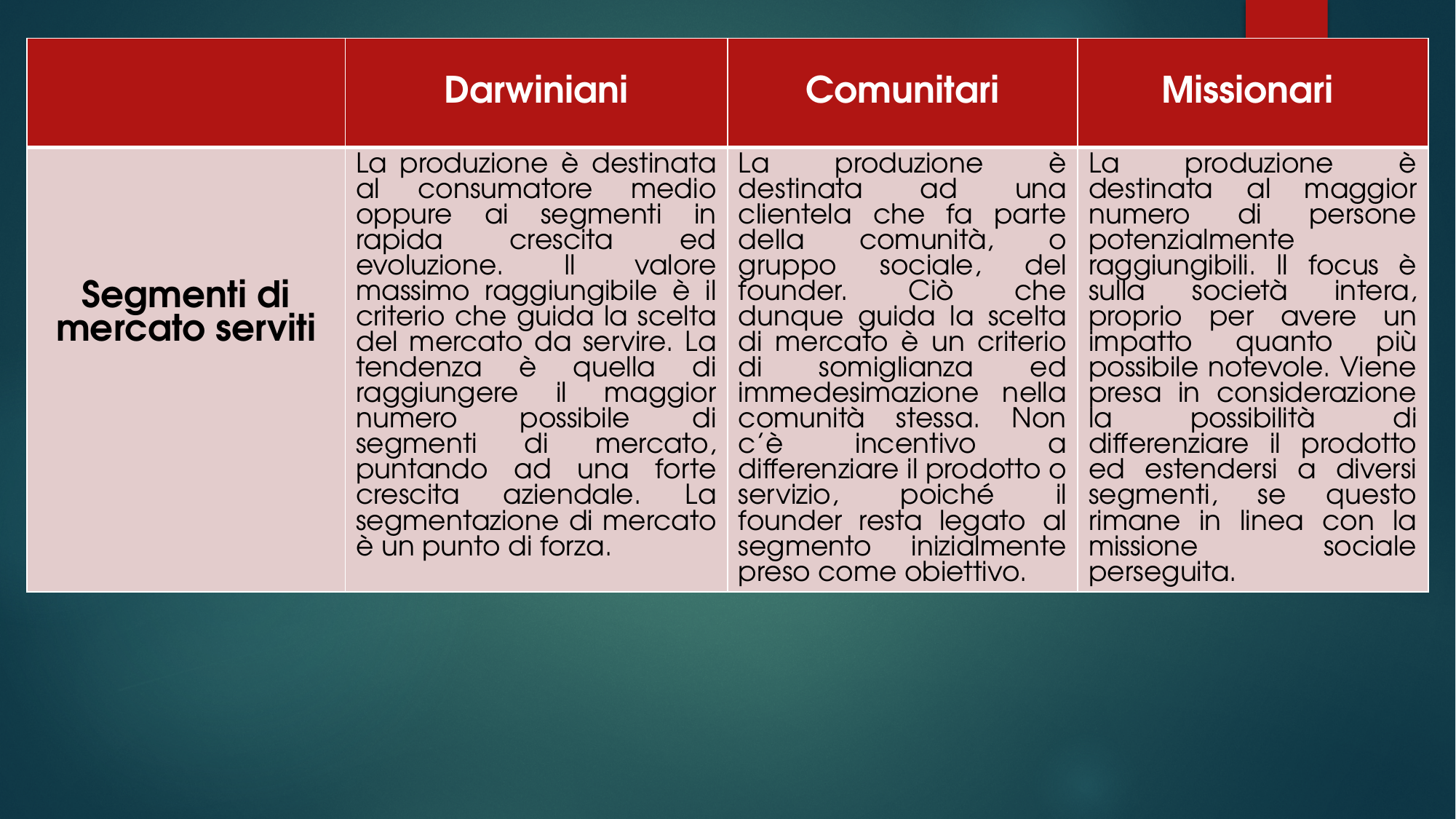

|  | Darwiniani | Comunitari | Missionari |
| --- | --- | --- | --- |
| Segmenti di mercato serviti | La produzione è destinata al consumatore medio oppure ai segmenti in rapida crescita ed evoluzione. Il valore massimo raggiungibile è il criterio che guida la scelta del mercato da servire. La tendenza è quella di raggiungere il maggior numero possibile di segmenti di mercato, puntando ad una forte crescita aziendale. La segmentazione di mercato è un punto di forza. | La produzione è destinata ad una clientela che fa parte della comunità, o gruppo sociale, del founder. Ciò che dunque guida la scelta di mercato è un criterio di somiglianza ed immedesimazione nella comunità stessa. Non c’è incentivo a differenziare il prodotto o servizio, poiché il founder resta legato al segmento inizialmente preso come obiettivo. | La produzione è destinata al maggior numero di persone potenzialmente raggiungibili. Il focus è sulla società intera, proprio per avere un impatto quanto più possibile notevole. Viene presa in considerazione la possibilità di differenziare il prodotto ed estendersi a diversi segmenti, se questo rimane in linea con la missione sociale perseguita. |